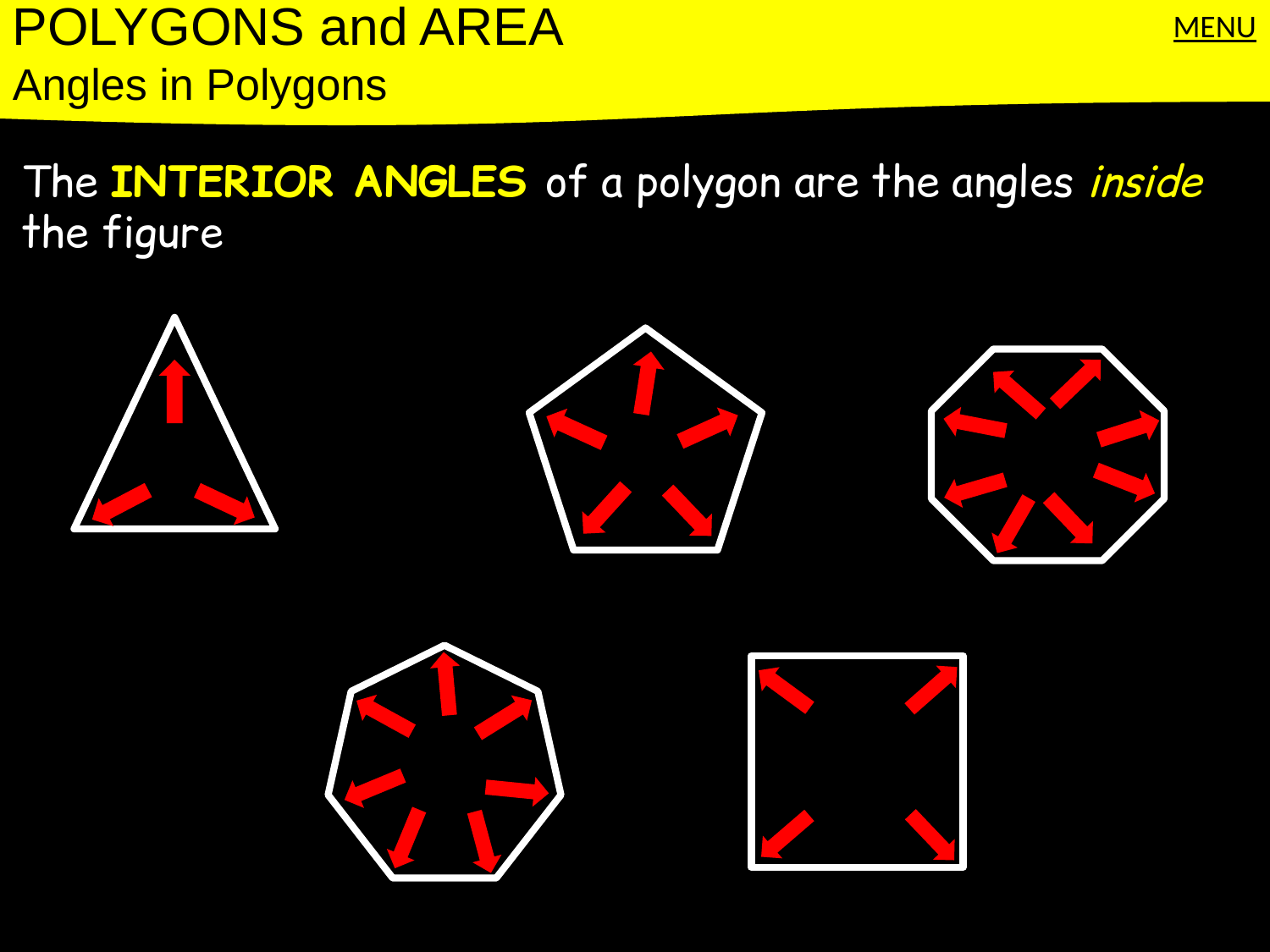

POLYGONS and AREA
Angles in Polygons
MENU
The INTERIOR ANGLES of a polygon are the angles inside the figure